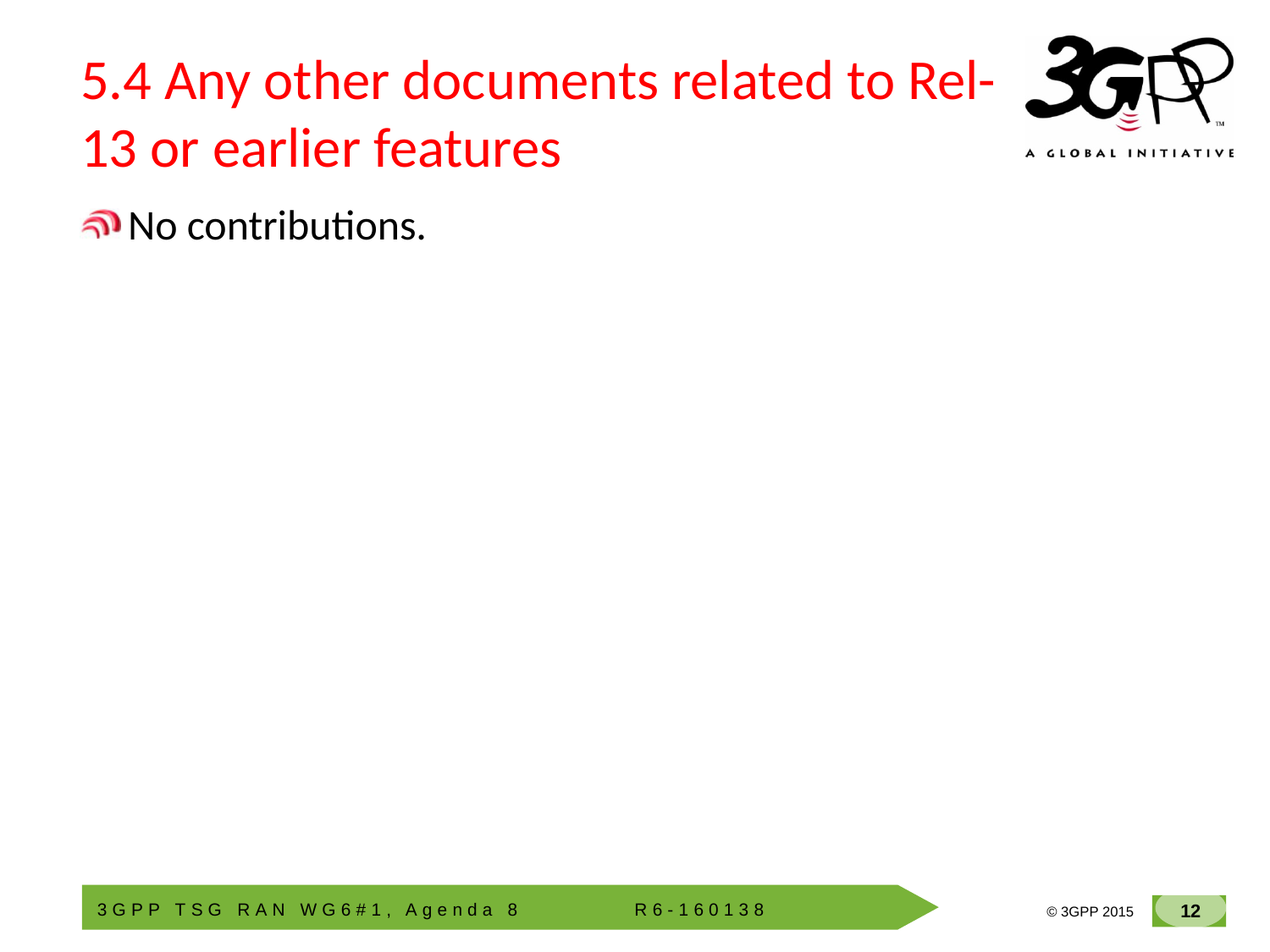

# 5.4 Any other documents related to Rel-13 or earlier features
No contributions.